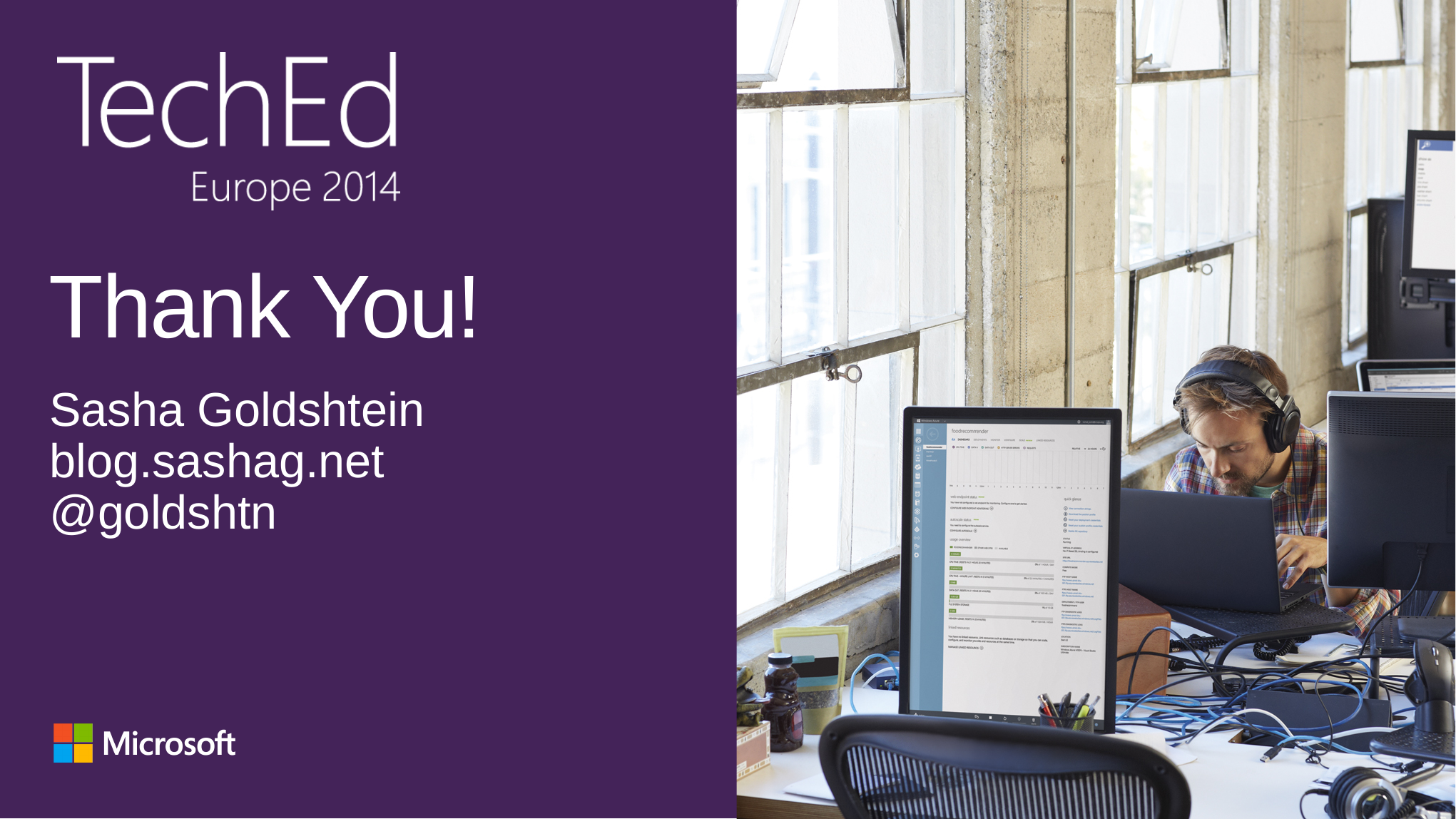

# Thank You!
Sasha Goldshtein
blog.sashag.net
@goldshtn